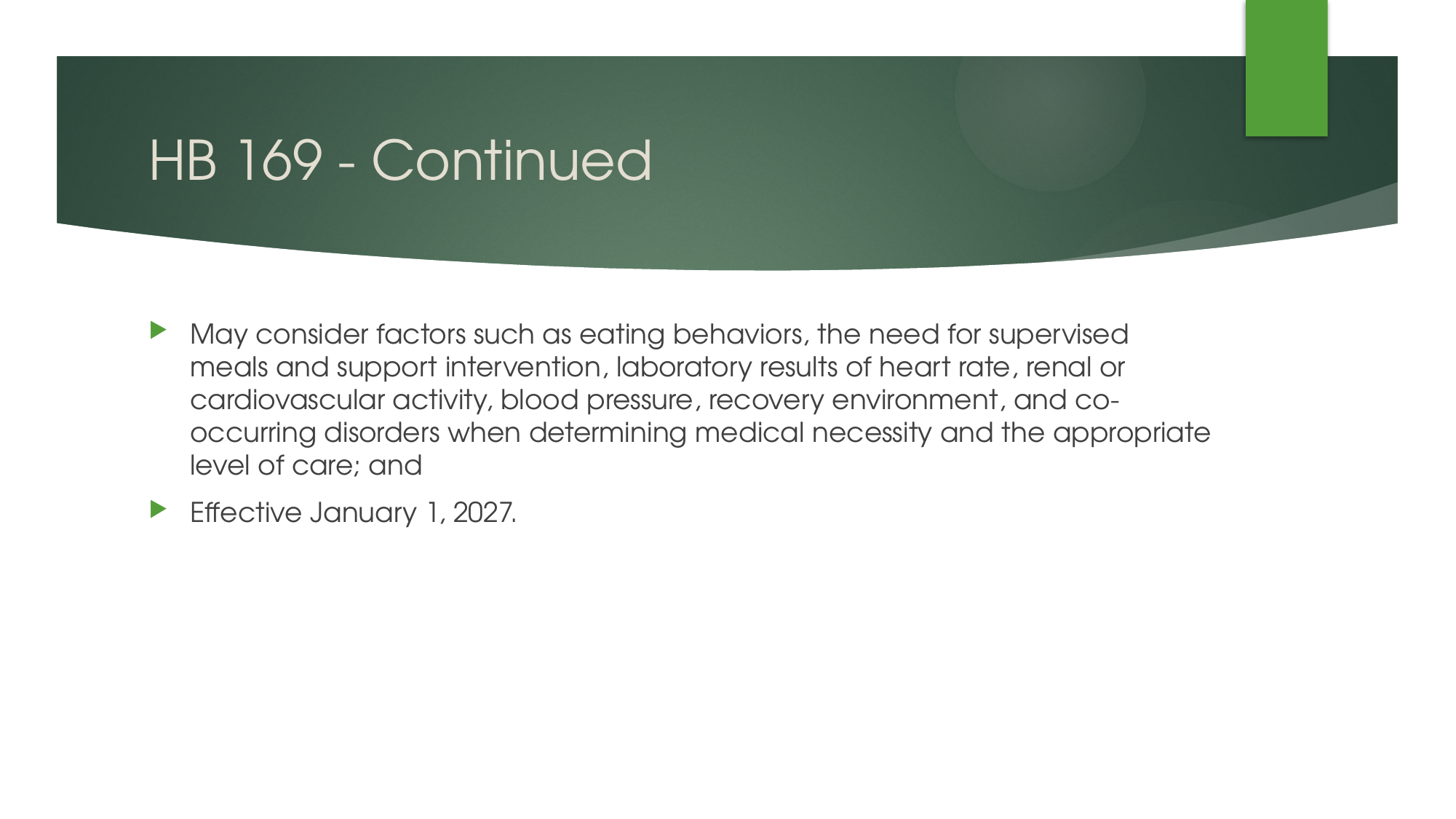

# HB 169 - Continued
May consider factors such as eating behaviors, the need for supervised meals and support intervention, laboratory results of heart rate, renal or cardiovascular activity, blood pressure, recovery environment, and co-occurring disorders when determining medical necessity and the appropriate level of care; and
Effective January 1, 2027.